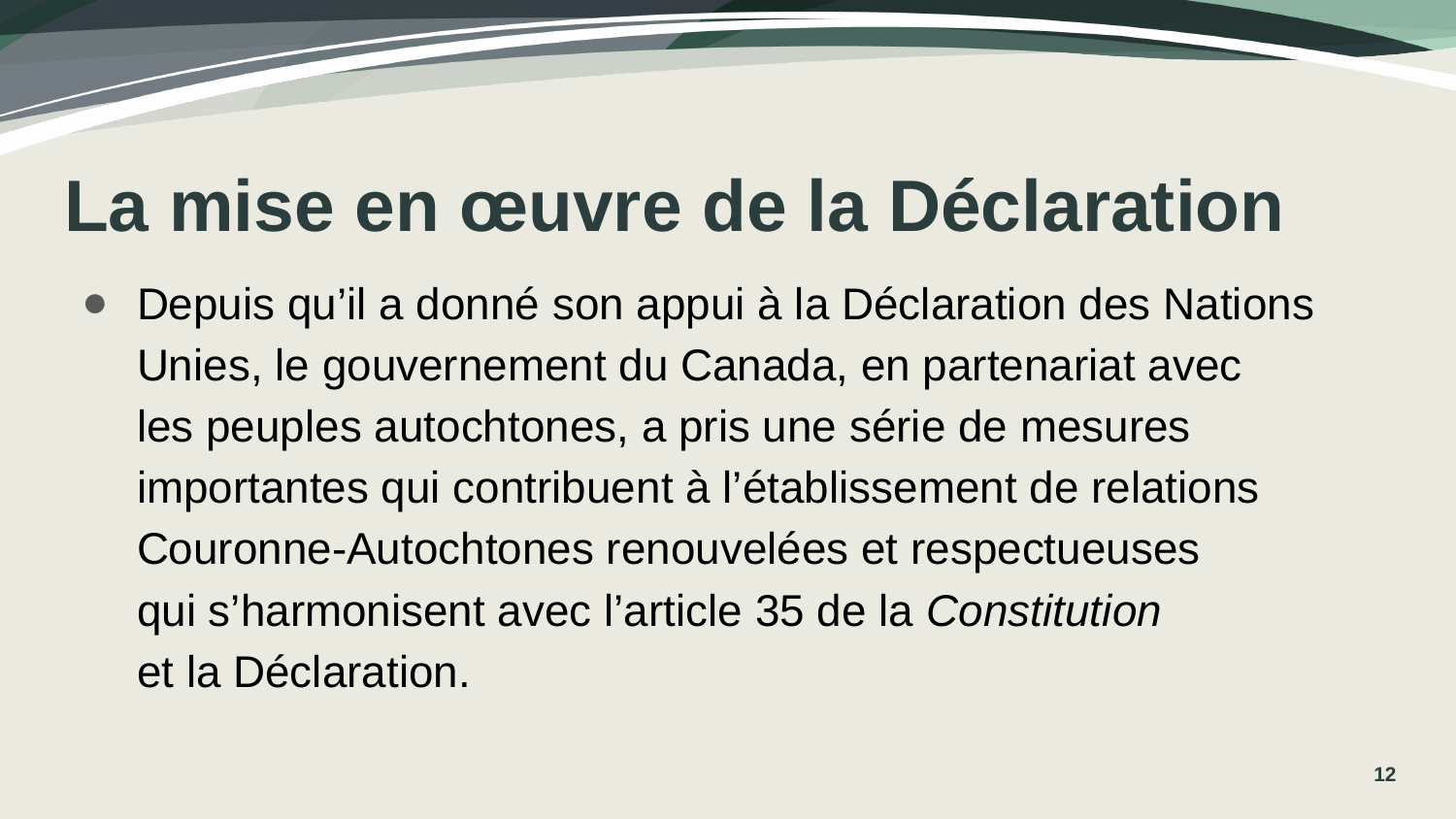

# La mise en œuvre de la Déclaration
Depuis qu’il a donné son appui à la Déclaration des Nations Unies, le gouvernement du Canada, en partenariat avec
les peuples autochtones, a pris une série de mesures importantes qui contribuent à l’établissement de relations Couronne-Autochtones renouvelées et respectueuses
qui s’harmonisent avec l’article 35 de la Constitution
et la Déclaration.

12